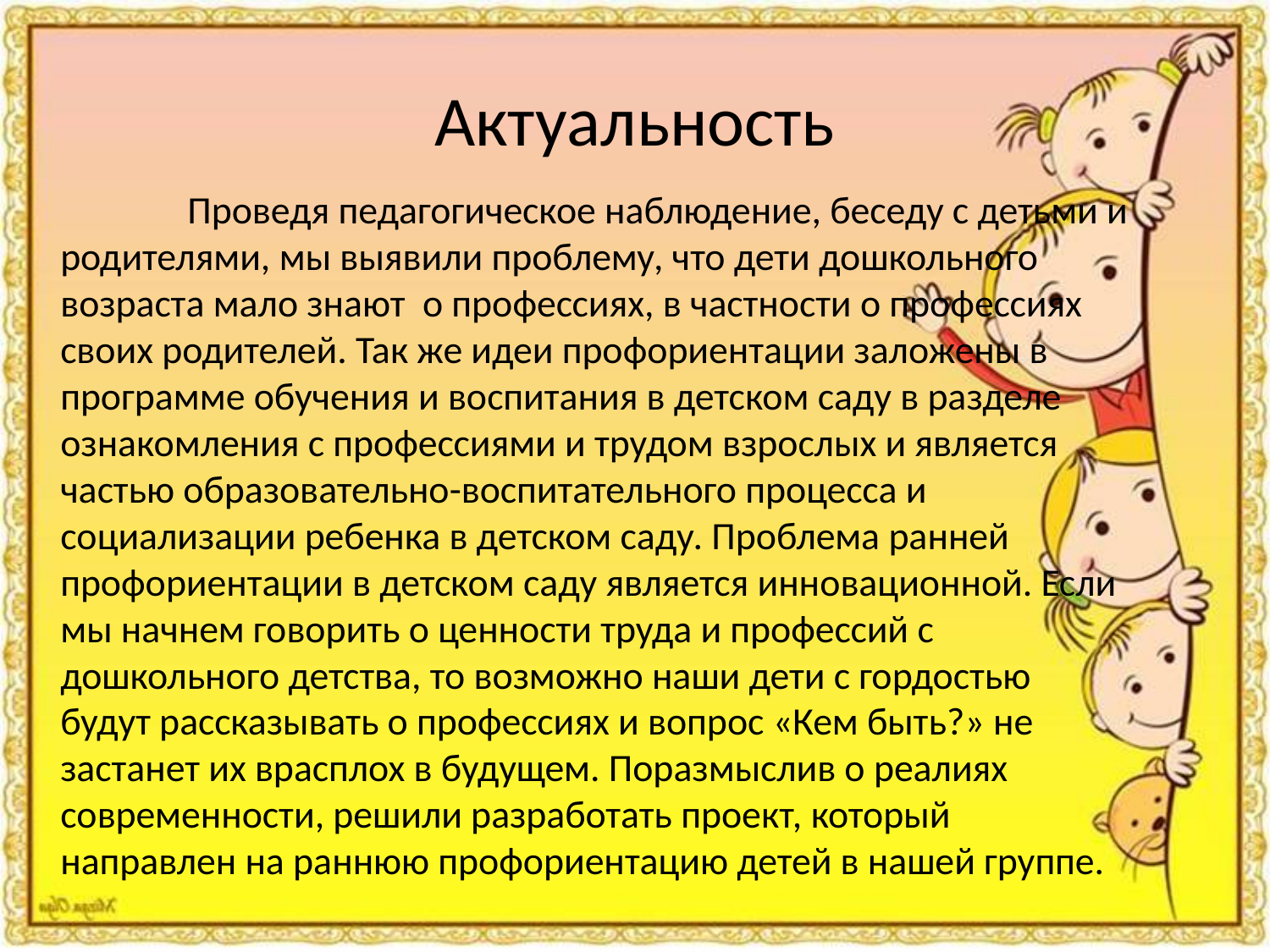

# Актуальность
      	Проведя педагогическое наблюдение, беседу с детьми и родителями, мы выявили проблему, что дети дошкольного возраста мало знают  о профессиях, в частности о профессиях своих родителей. Так же идеи профориентации заложены в программе обучения и воспитания в детском саду в разделе ознакомления с профессиями и трудом взрослых и является частью образовательно-воспитательного процесса и социализации ребенка в детском саду. Проблема ранней профориентации в детском саду является инновационной. Если мы начнем говорить о ценности труда и профессий с дошкольного детства, то возможно наши дети с гордостью будут рассказывать о профессиях и вопрос «Кем быть?» не застанет их врасплох в будущем. Поразмыслив о реалиях современности, решили разработать проект, который направлен на раннюю профориентацию детей в нашей группе.